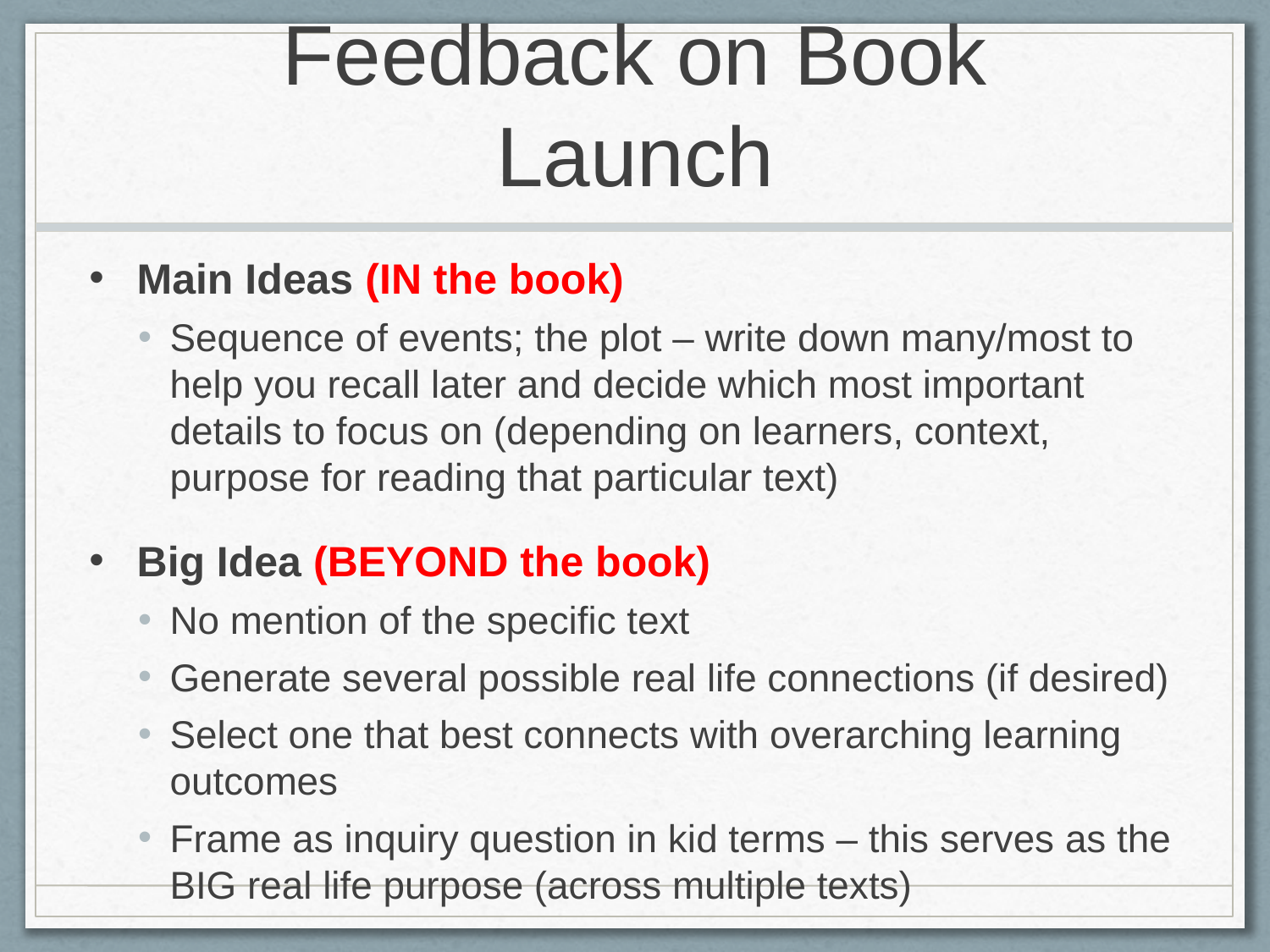

# Feedback on Book Launch
Main Ideas (IN the book)
Sequence of events; the plot – write down many/most to help you recall later and decide which most important details to focus on (depending on learners, context, purpose for reading that particular text)
Big Idea (BEYOND the book)
No mention of the specific text
Generate several possible real life connections (if desired)
Select one that best connects with overarching learning outcomes
Frame as inquiry question in kid terms – this serves as the BIG real life purpose (across multiple texts)